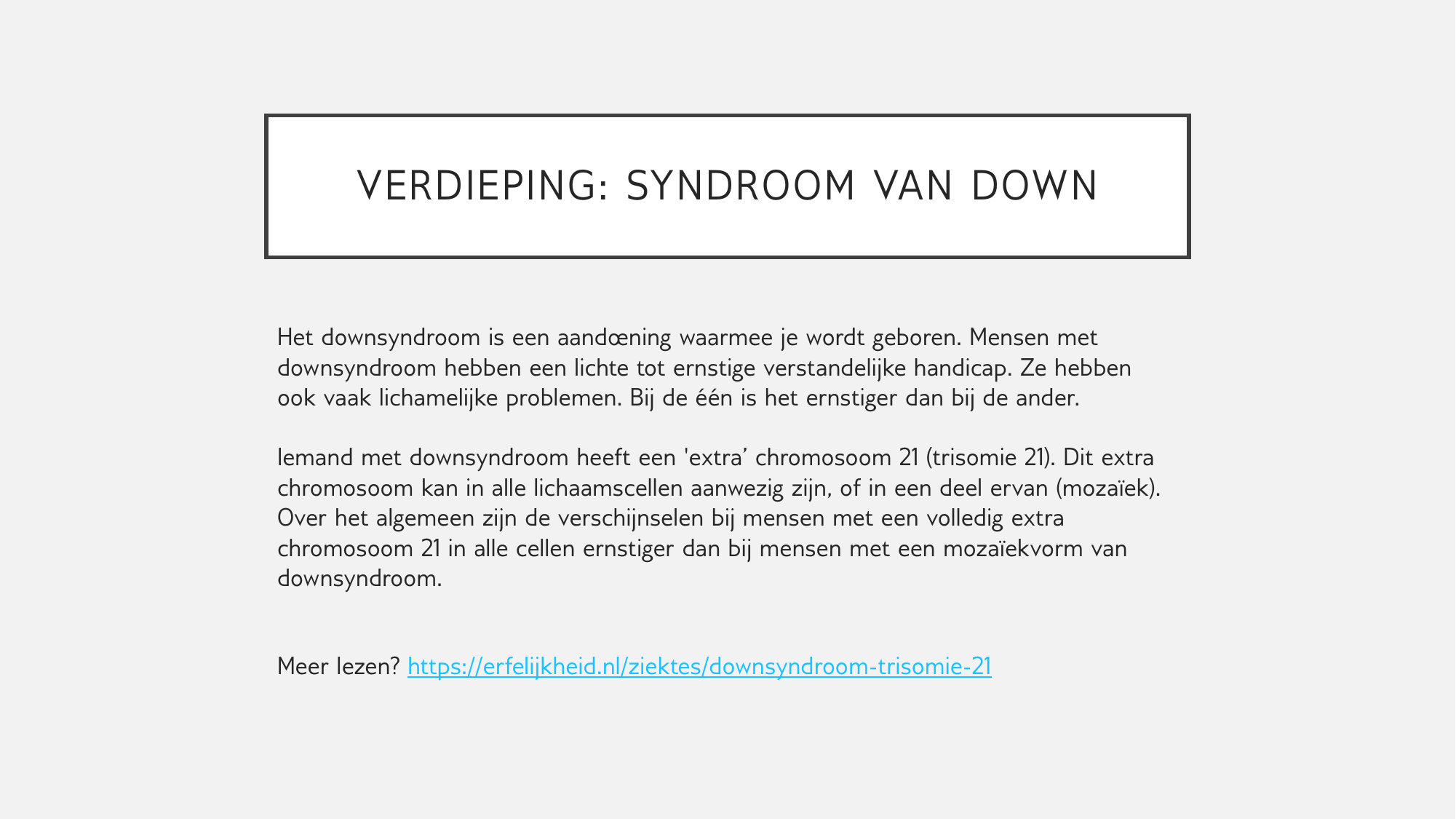

# Verdieping: syndroom van down
Het downsyndroom is een aandoening waarmee je wordt geboren. Mensen met downsyndroom hebben een lichte tot ernstige verstandelijke handicap. Ze hebben ook vaak lichamelijke problemen. Bij de één is het ernstiger dan bij de ander. 
Iemand met downsyndroom heeft een 'extra’ chromosoom 21 (trisomie 21). Dit extra chromosoom kan in alle lichaamscellen aanwezig zijn, of in een deel ervan (mozaïek). Over het algemeen zijn de verschijnselen bij mensen met een volledig extra chromosoom 21 in alle cellen ernstiger dan bij mensen met een mozaïekvorm van downsyndroom.

Meer lezen? https://erfelijkheid.nl/ziektes/downsyndroom-trisomie-21